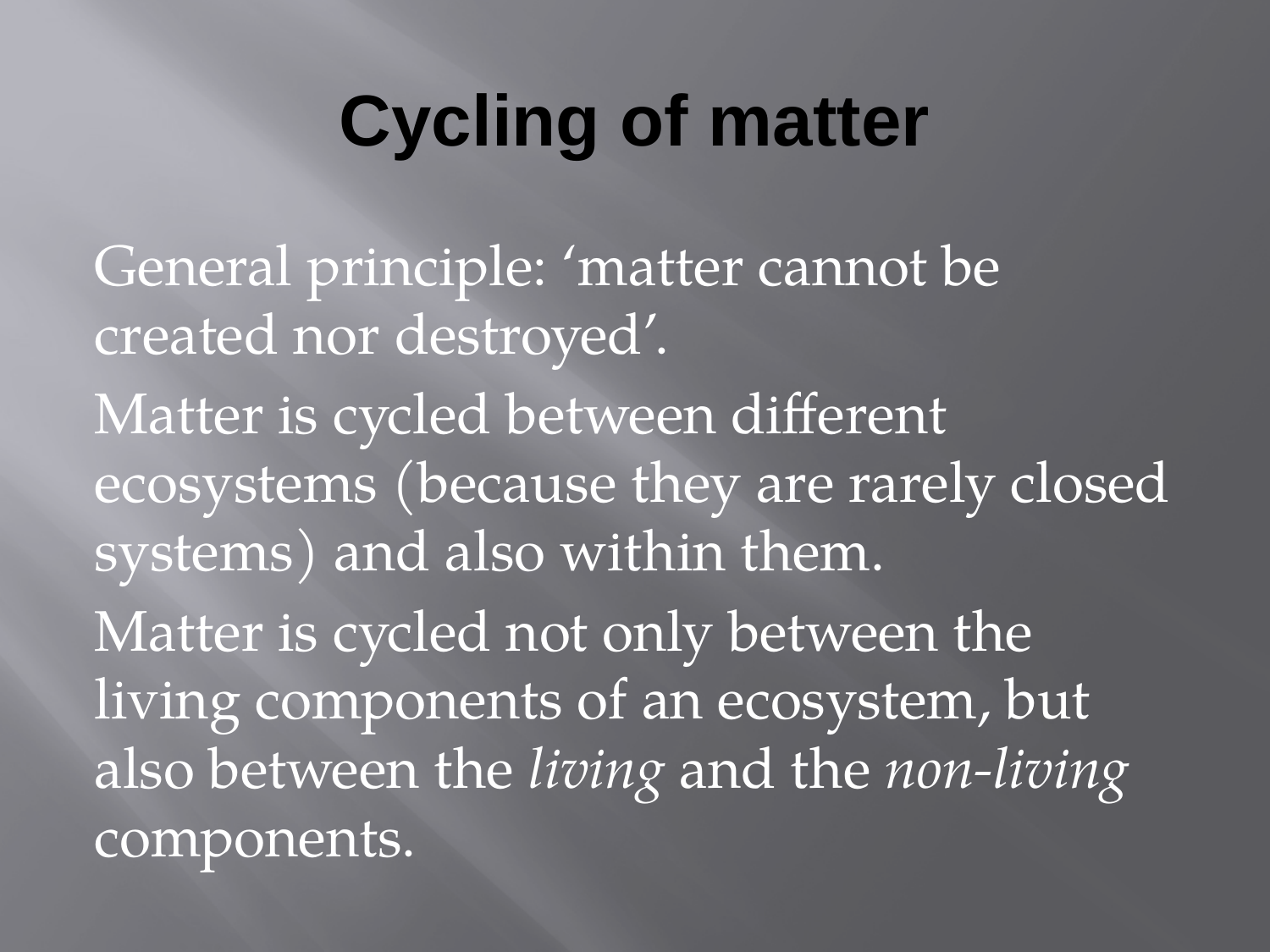

# Cycling of matter
General principle: ‘matter cannot be created nor destroyed’.
Matter is cycled between different ecosystems (because they are rarely closed systems) and also within them.
Matter is cycled not only between the living components of an ecosystem, but also between the living and the non-living components.